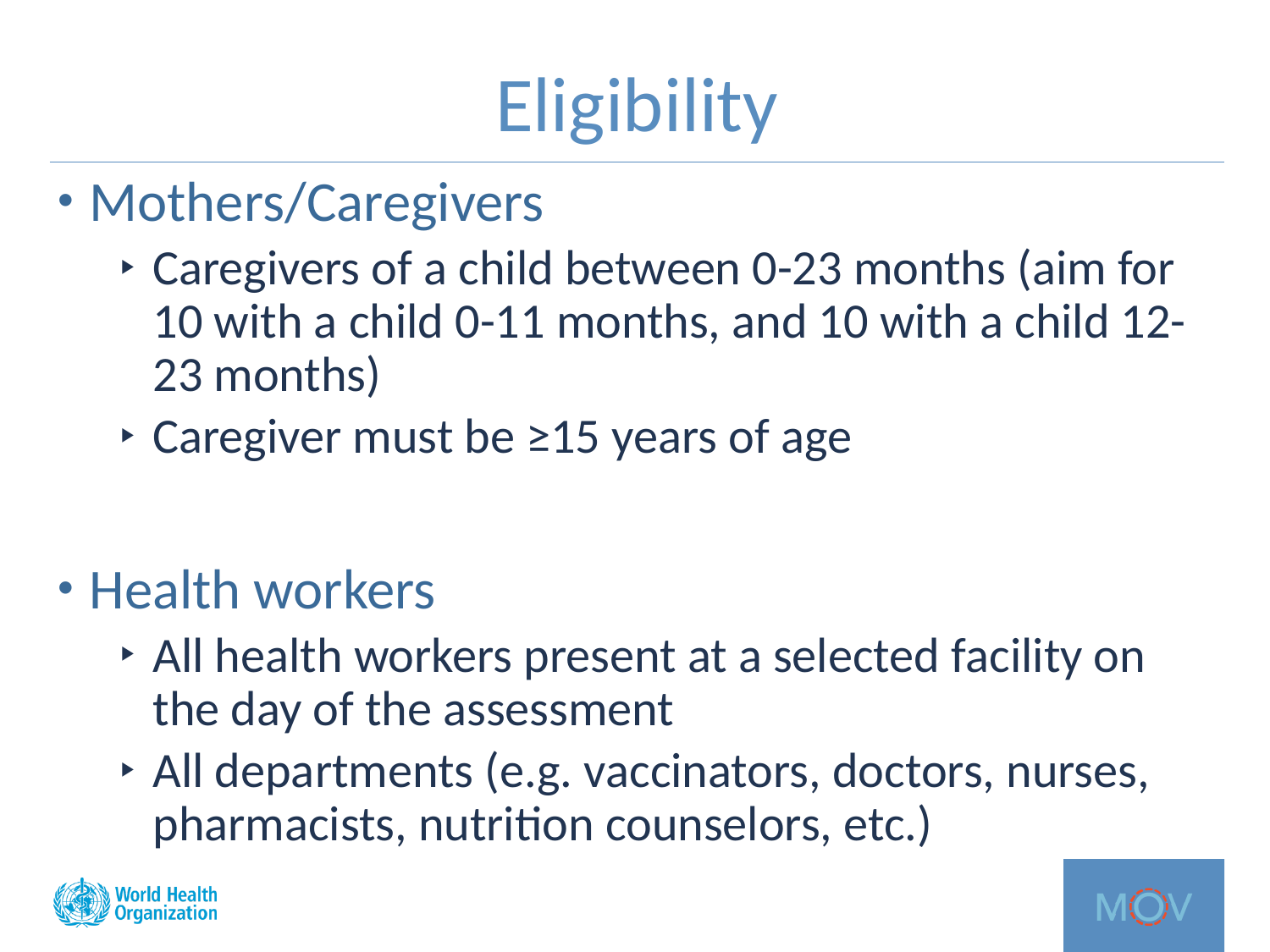

# Eligibility
Mothers/Caregivers
Caregivers of a child between 0-23 months (aim for 10 with a child 0-11 months, and 10 with a child 12-23 months)
Caregiver must be ≥15 years of age

Health workers
All health workers present at a selected facility on the day of the assessment
All departments (e.g. vaccinators, doctors, nurses, pharmacists, nutrition counselors, etc.)